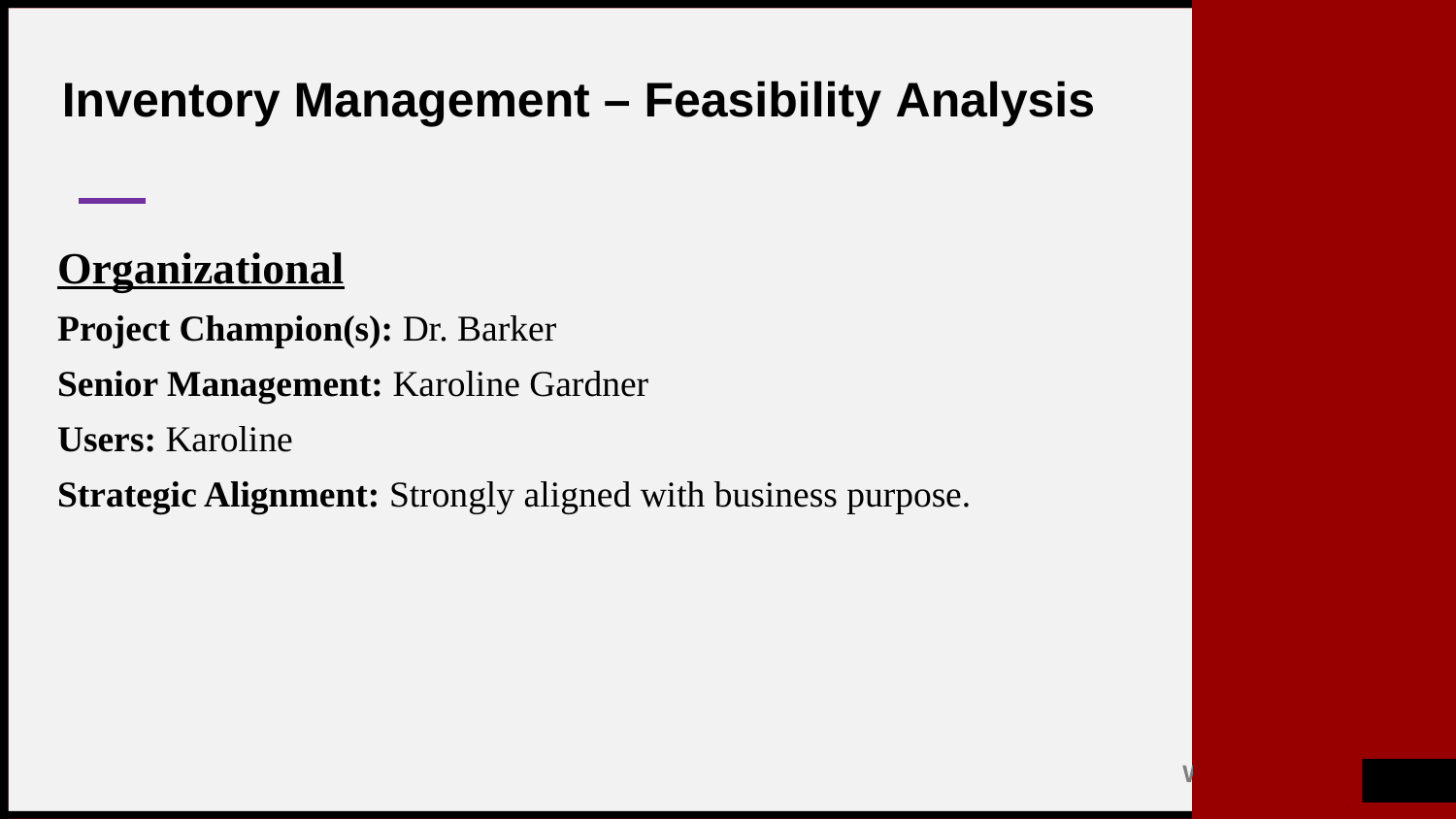

# Inventory Management – Feasibility Analysis

Organizational
Project Champion(s): Dr. Barker
Senior Management: Karoline Gardner
Users: Karoline
Strategic Alignment: Strongly aligned with business purpose.